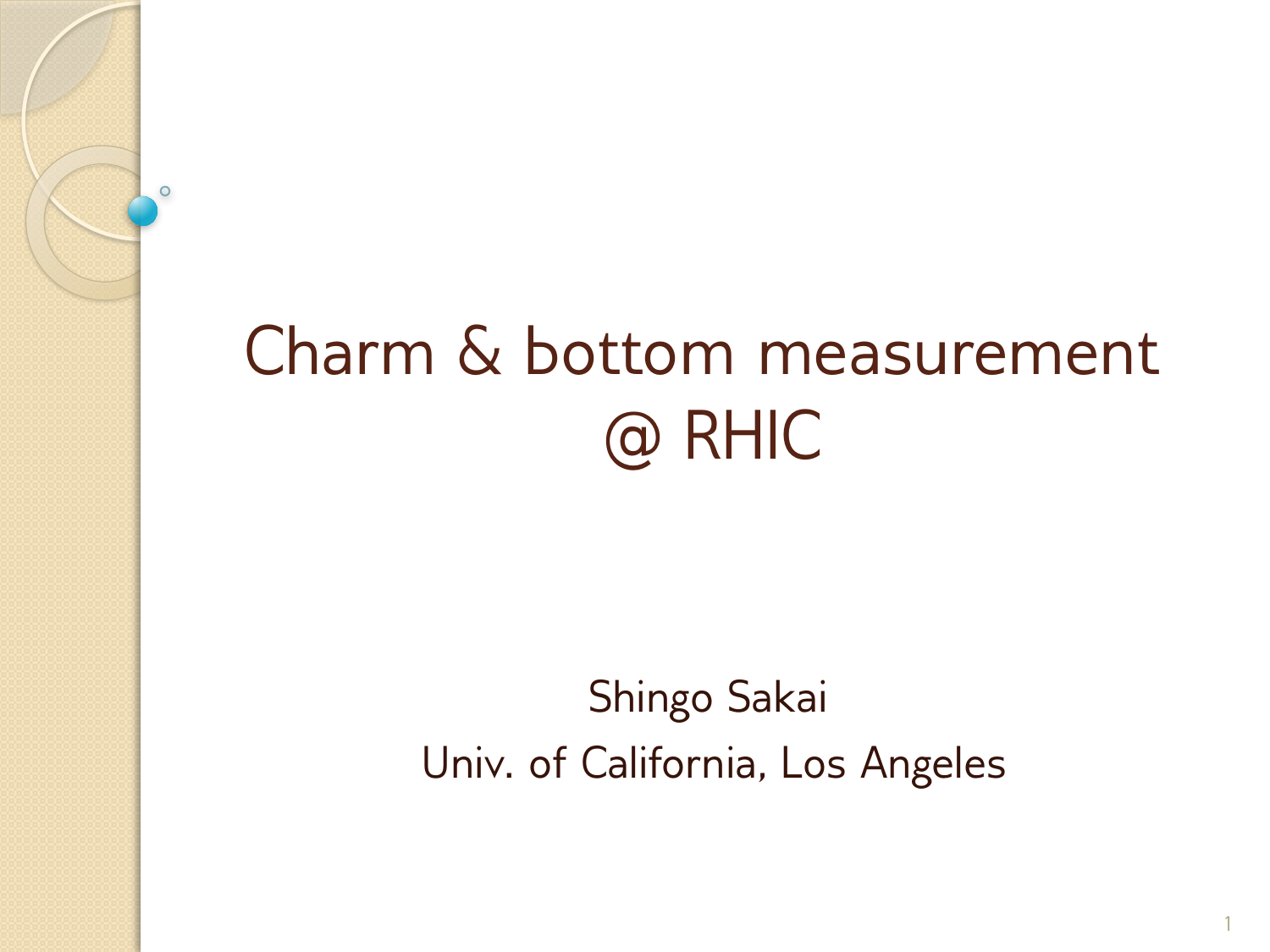

# Charm & bottom measurement @ RHIC
Shingo Sakai
Univ. of California, Los Angeles
1